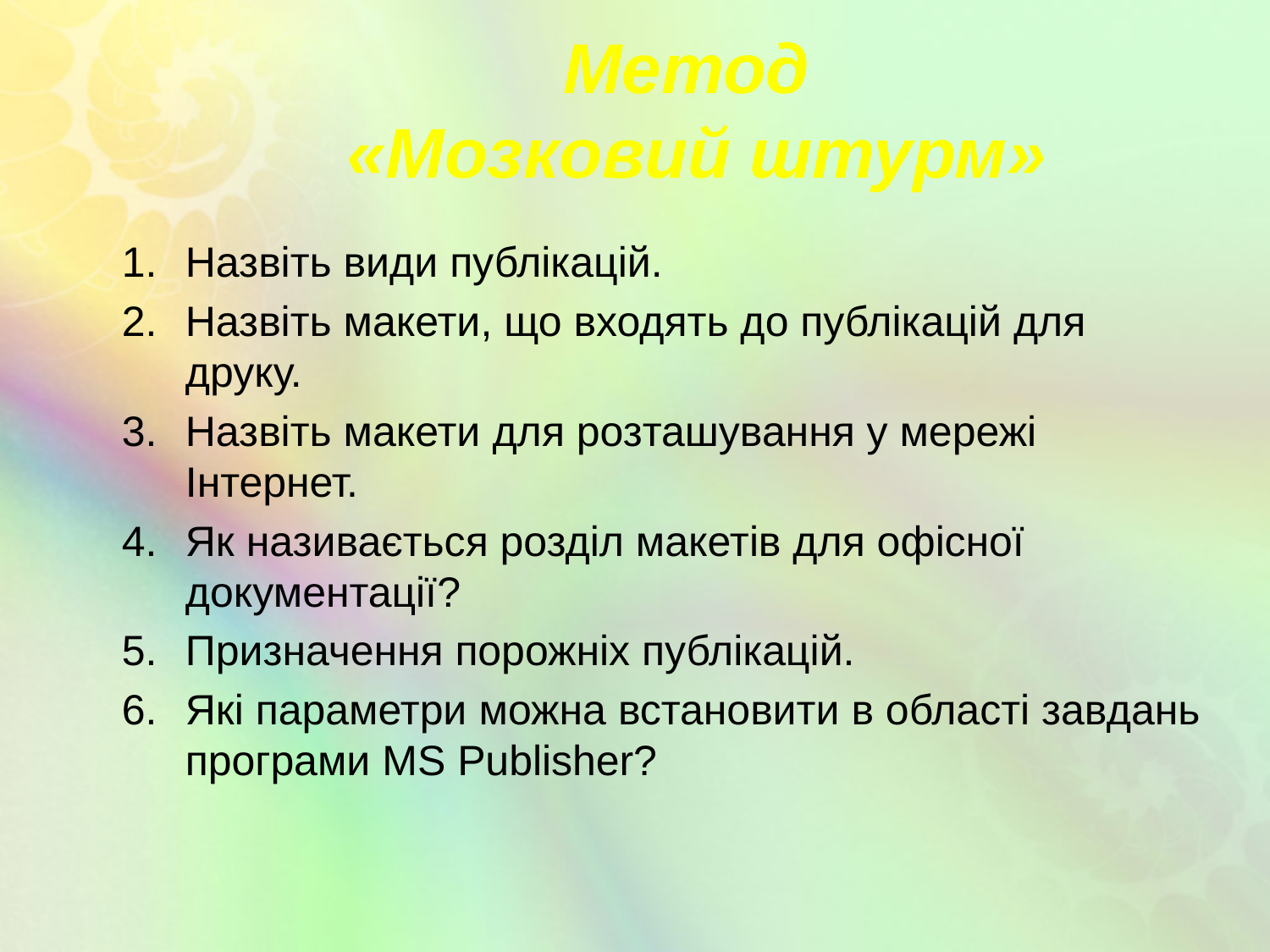

# Метод «Мозковий штурм»
Назвіть види публікацій.
Назвіть макети, що входять до публікацій для друку.
Назвіть макети для розташування у мережі Інтернет.
Як називається розділ макетів для офісної документації?
Призначення порожніх публікацій.
Які параметри можна встановити в області завдань програми MS Publisher?